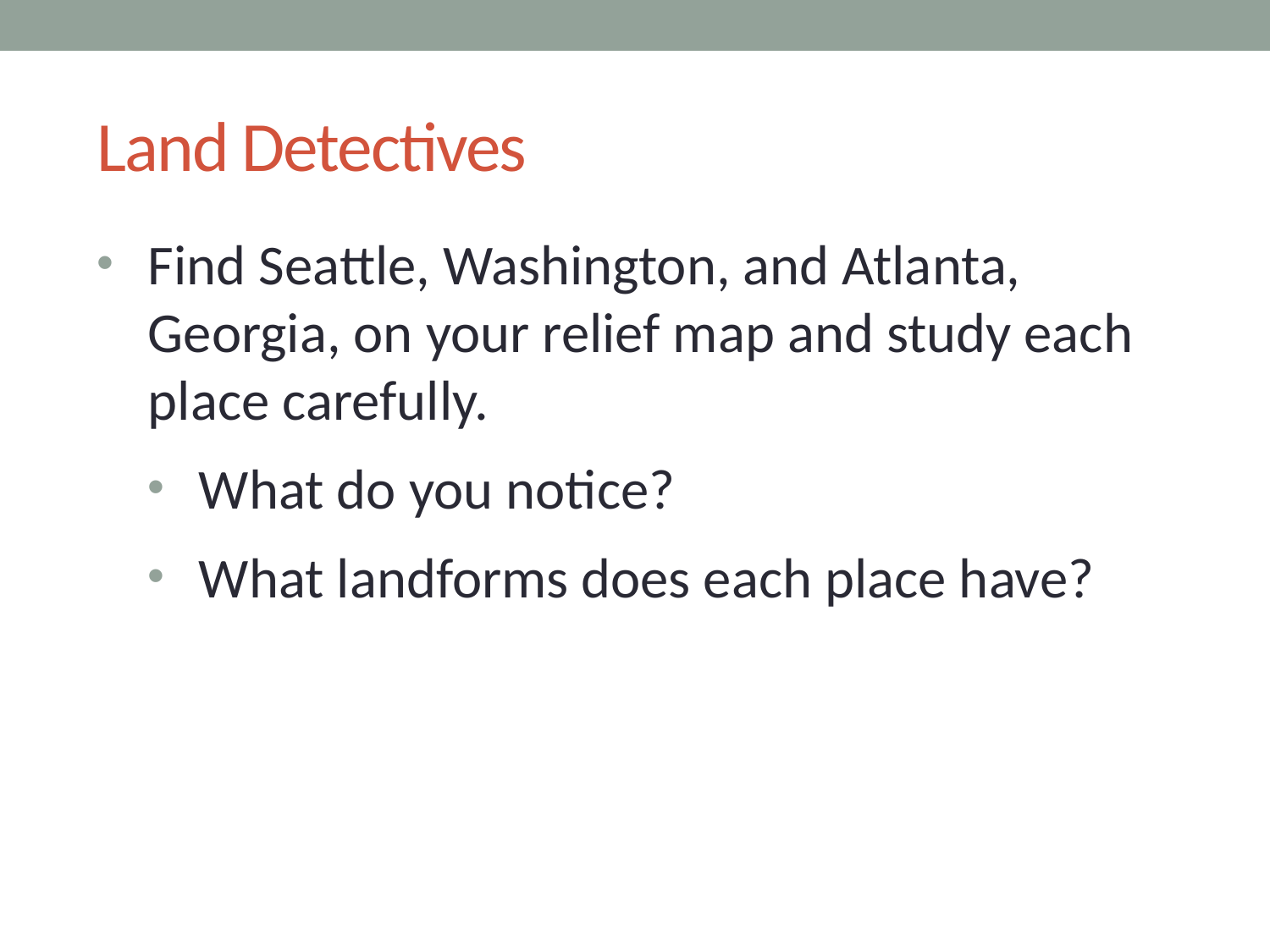

# Land Detectives
Find Seattle, Washington, and Atlanta, Georgia, on your relief map and study each place carefully.
What do you notice?
What landforms does each place have?